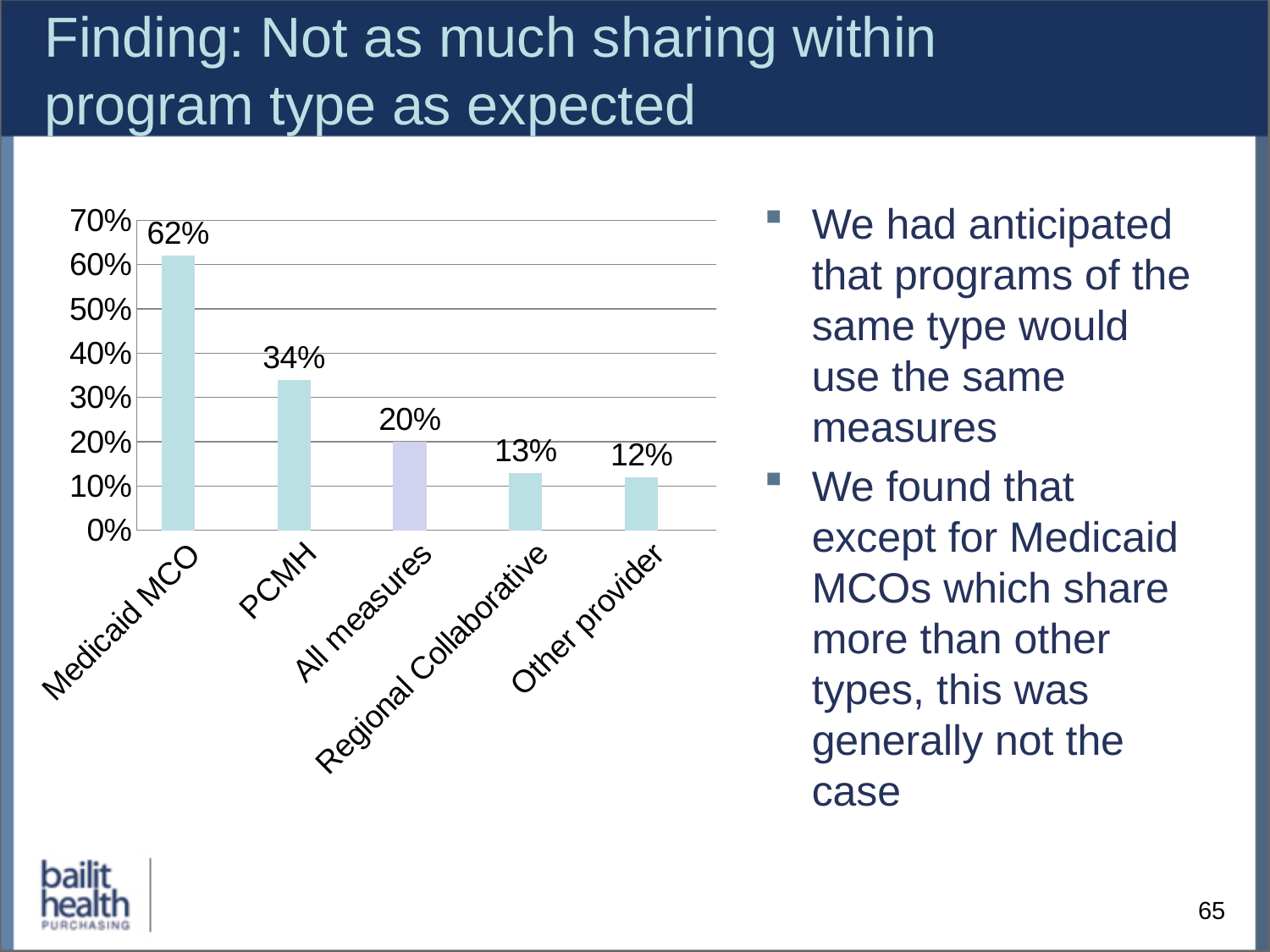

# Finding: Not as much sharing within program type as expected

[unsupported chart]

We had anticipated that programs of the same type would use the same measures
We found that except for Medicaid MCOs which share more than other types, this was generally not the case

65